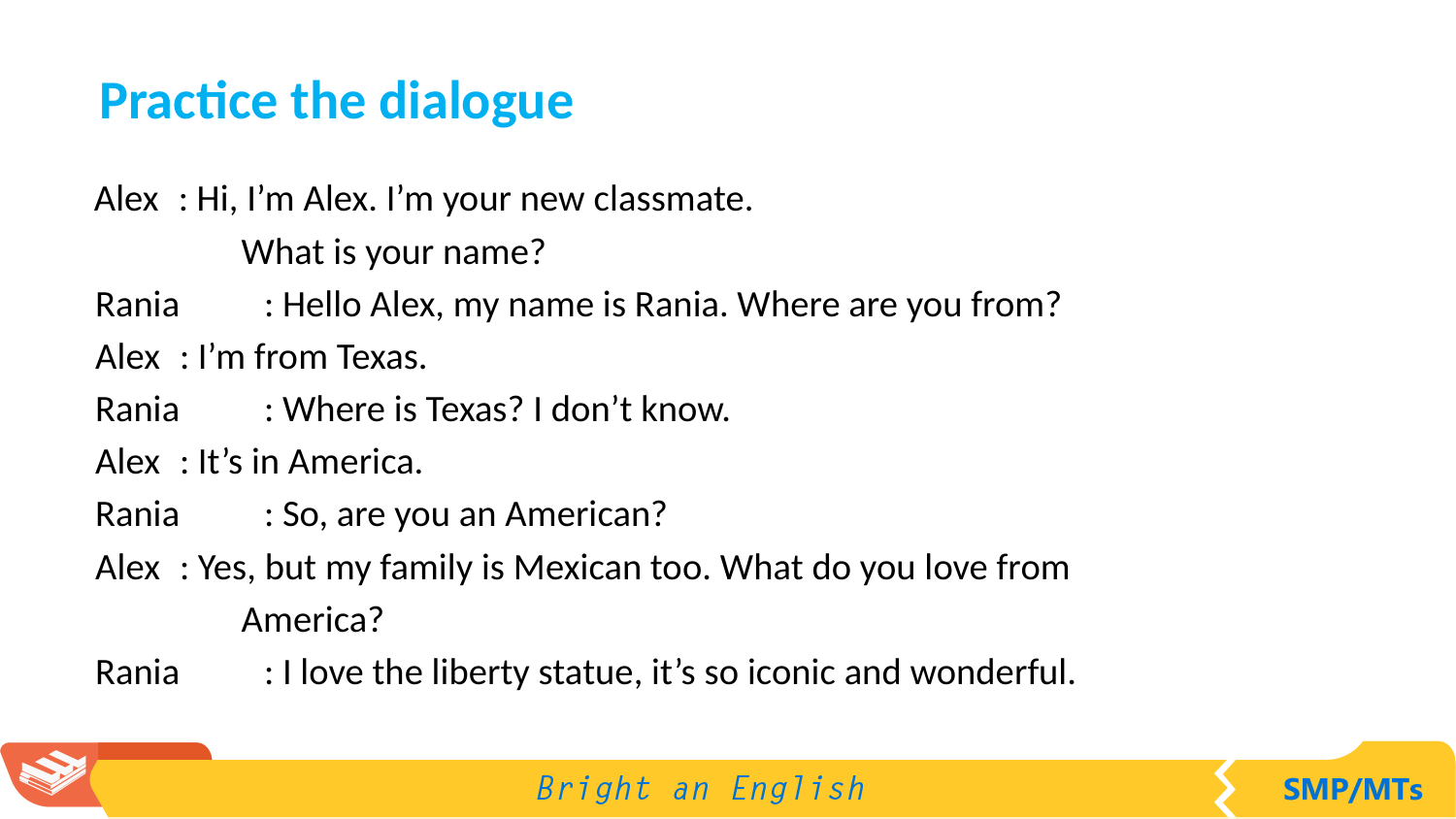

Practice the dialogue
Alex	: Hi, I’m Alex. I’m your new classmate.
What is your name?
Rania	: Hello Alex, my name is Rania. Where are you from?
Alex	: I’m from Texas.
Rania	: Where is Texas? I don’t know.
Alex	: It’s in America.
Rania	: So, are you an American?
Alex	: Yes, but my family is Mexican too. What do you love from
America?
Rania	: I love the liberty statue, it’s so iconic and wonderful.